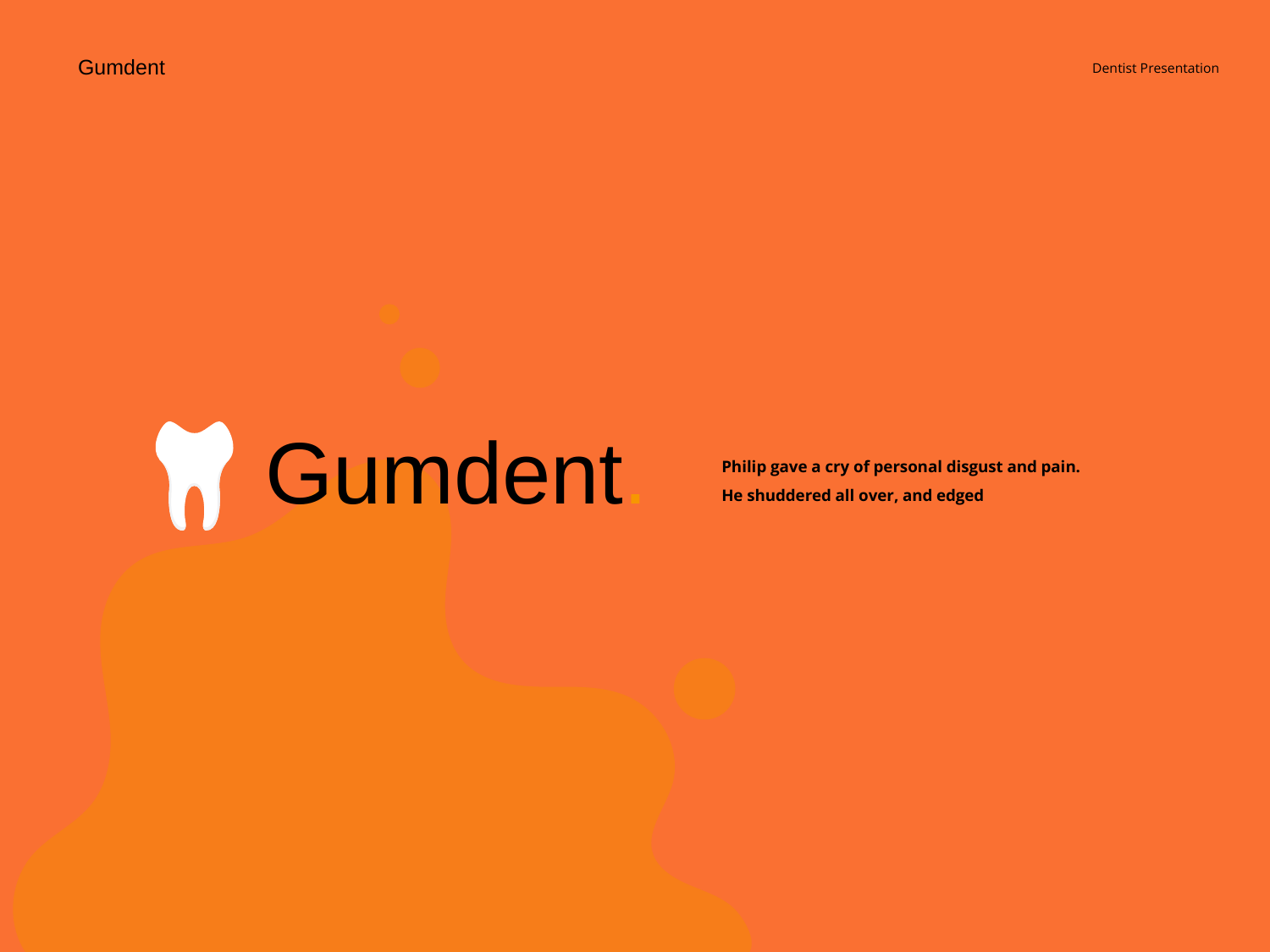

# Gumdent.

Philip gave a cry of personal disgust and pain.
He shuddered all over, and edged